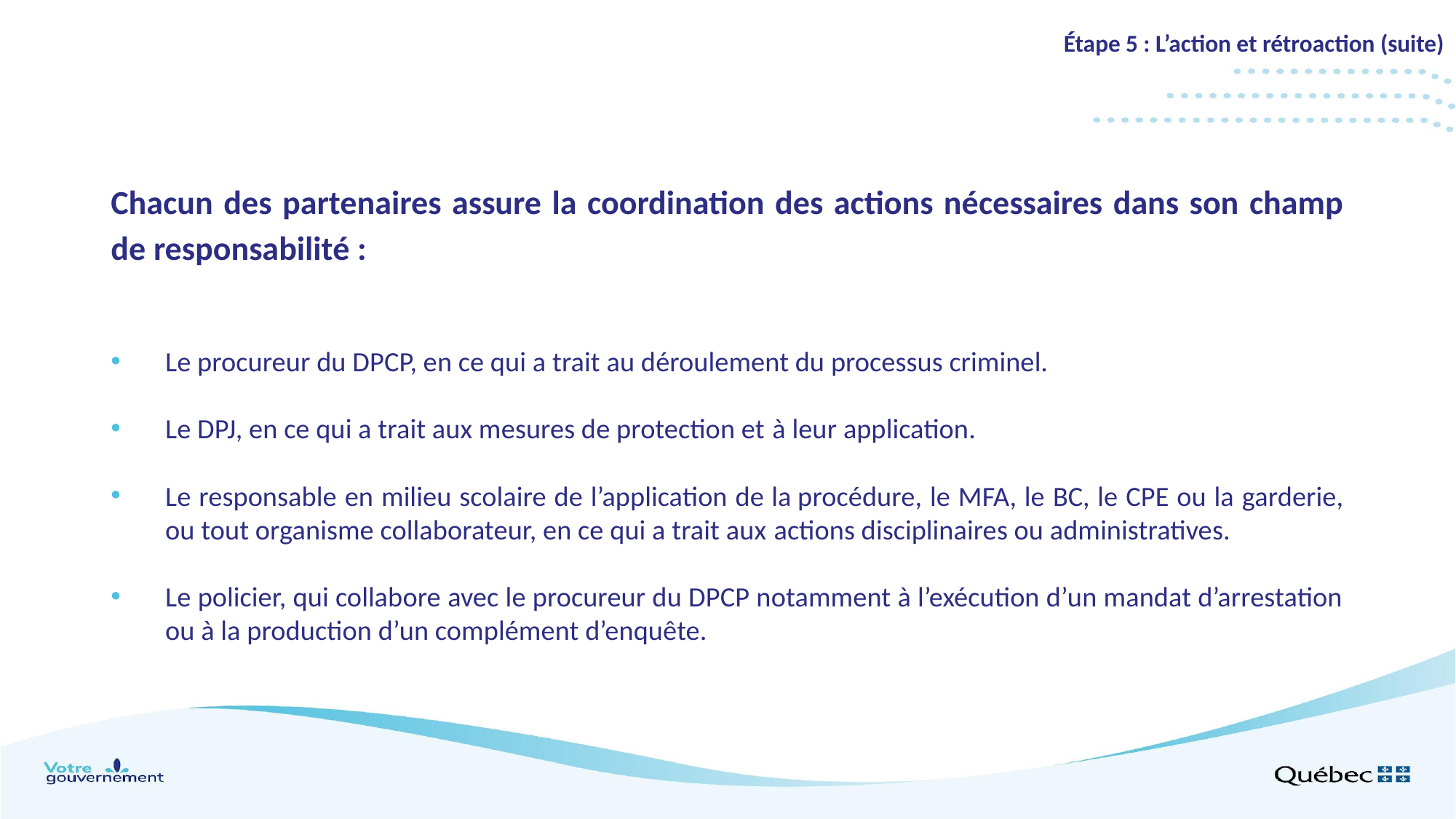

Étape 5 : L’action et rétroaction (suite)

Chacun des partenaires assure la coordination des actions nécessaires dans son champ de responsabilité :

Le procureur du DPCP, en ce qui a trait au déroulement du processus criminel.

Le DPJ, en ce qui a trait aux mesures de protection et à leur application.

Le responsable en milieu scolaire de l’application de la procédure, le MFA, le BC, le CPE ou la garderie, ou tout organisme collaborateur, en ce qui a trait aux actions disciplinaires ou administratives.

Le policier, qui collabore avec le procureur du DPCP notamment à l’exécution d’un mandat d’arrestation ou à la production d’un complément d’enquête.